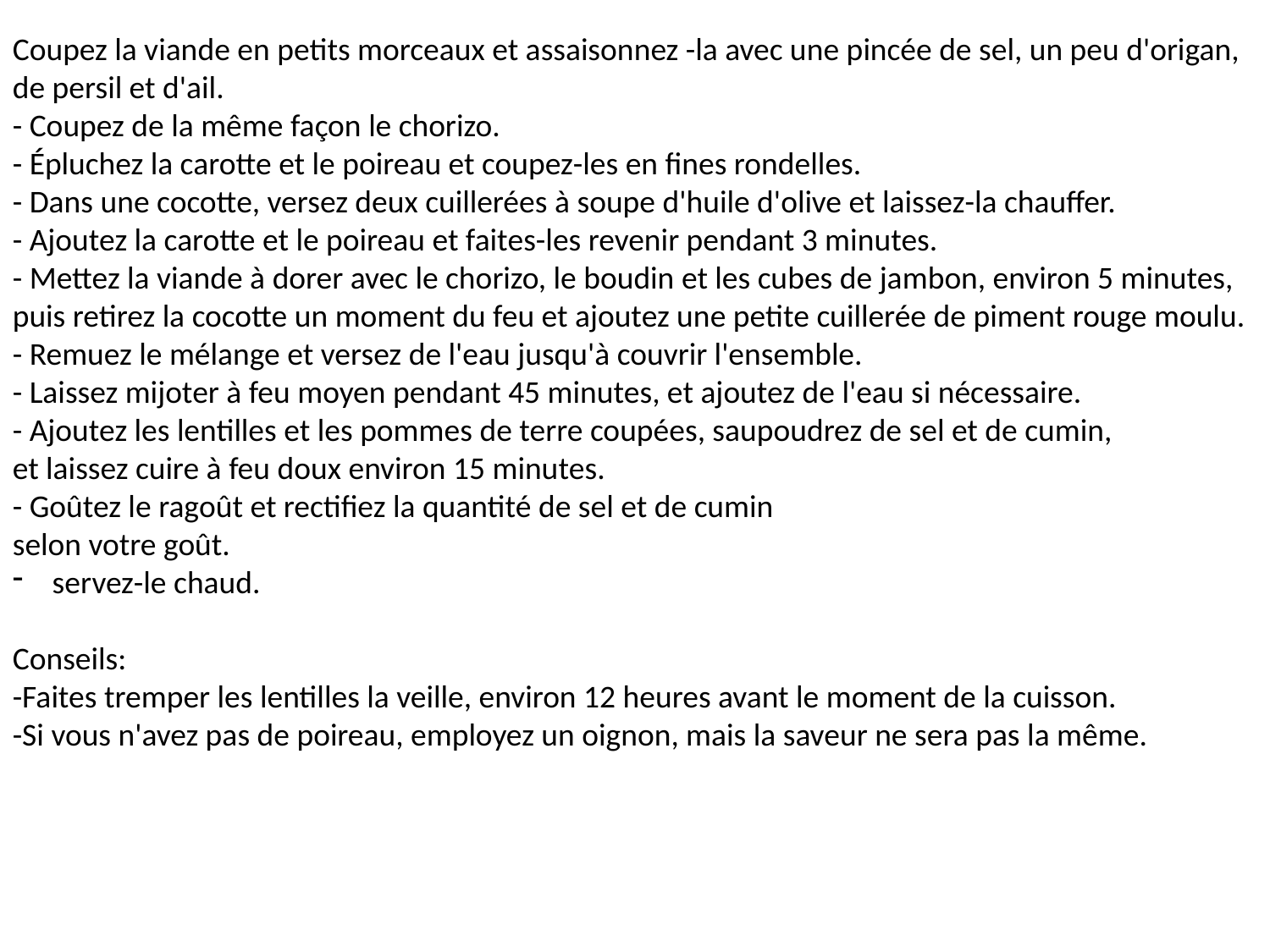

Coupez la viande en petits morceaux et assaisonnez -la avec une pincée de sel, un peu d'origan, de persil et d'ail.
- Coupez de la même façon le chorizo.
- Épluchez la carotte et le poireau et coupez-les en fines rondelles.
- Dans une cocotte, versez deux cuillerées à soupe d'huile d'olive et laissez-la chauffer.
- Ajoutez la carotte et le poireau et faites-les revenir pendant 3 minutes.
- Mettez la viande à dorer avec le chorizo, le boudin et les cubes de jambon, environ 5 minutes,
puis retirez la cocotte un moment du feu et ajoutez une petite cuillerée de piment rouge moulu.
- Remuez le mélange et versez de l'eau jusqu'à couvrir l'ensemble.
- Laissez mijoter à feu moyen pendant 45 minutes, et ajoutez de l'eau si nécessaire.
- Ajoutez les lentilles et les pommes de terre coupées, saupoudrez de sel et de cumin,
et laissez cuire à feu doux environ 15 minutes.
- Goûtez le ragoût et rectifiez la quantité de sel et de cumin
selon votre goût.
servez-le chaud.

Conseils:
-Faites tremper les lentilles la veille, environ 12 heures avant le moment de la cuisson.
-Si vous n'avez pas de poireau, employez un oignon, mais la saveur ne sera pas la même.